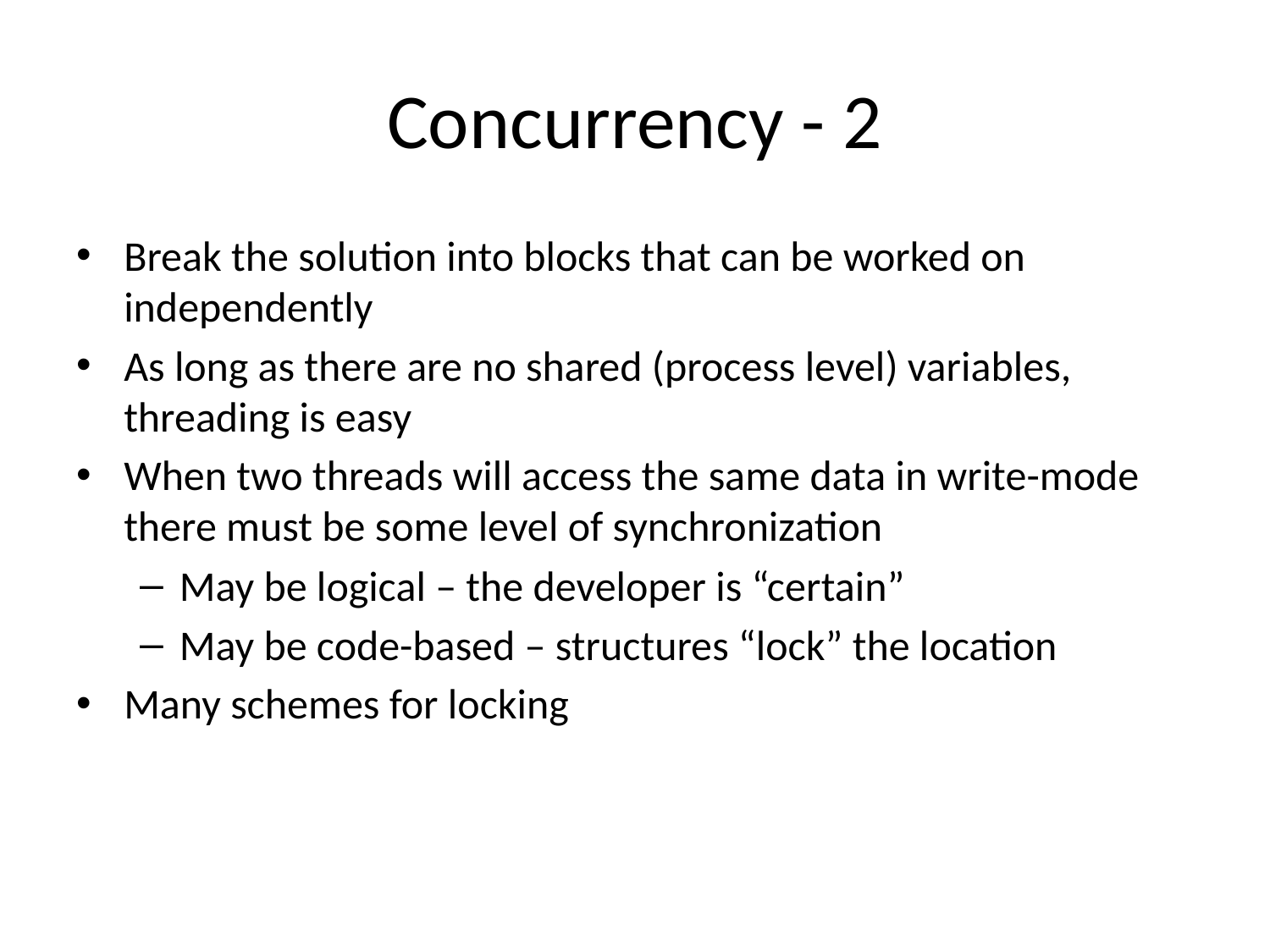

# Concurrency - 2
Break the solution into blocks that can be worked on independently
As long as there are no shared (process level) variables, threading is easy
When two threads will access the same data in write-mode there must be some level of synchronization
May be logical – the developer is “certain”
May be code-based – structures “lock” the location
Many schemes for locking